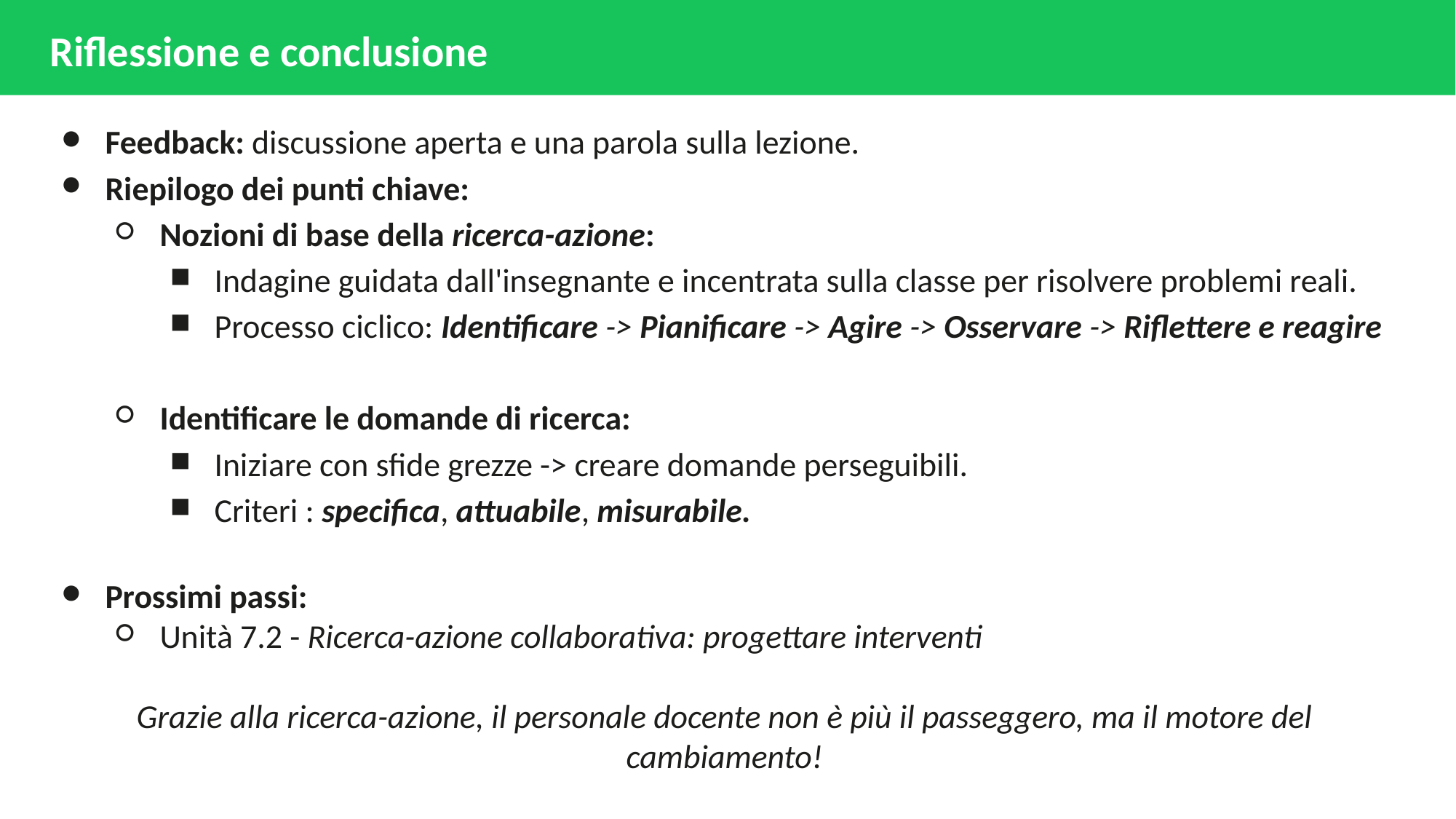

# Riflessione e conclusione
Feedback: discussione aperta e una parola sulla lezione.
Riepilogo dei punti chiave:
Nozioni di base della ricerca-azione:
Indagine guidata dall'insegnante e incentrata sulla classe per risolvere problemi reali.
Processo ciclico: Identificare -> Pianificare -> Agire -> Osservare -> Riflettere e reagire

Identificare le domande di ricerca:
Iniziare con sfide grezze -> creare domande perseguibili.
Criteri : specifica, attuabile, misurabile.

Prossimi passi:
Unità 7.2 - Ricerca-azione collaborativa: progettare interventi

Grazie alla ricerca-azione, il personale docente non è più il passeggero, ma il motore del cambiamento!